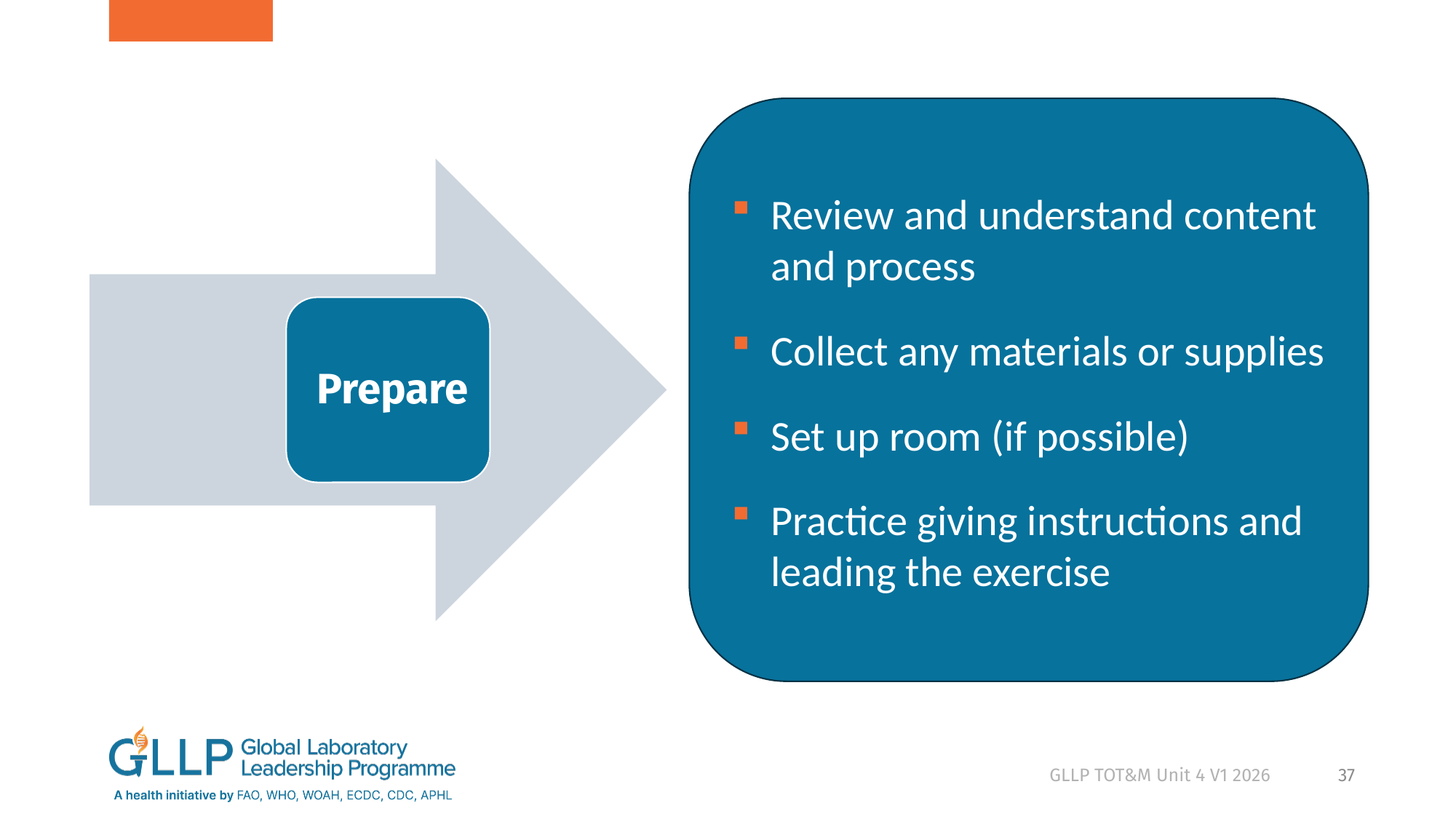

Review and understand content and process
Collect any materials or supplies
Set up room (if possible)
Practice giving instructions and leading the exercise
Prepare
GLLP TOT&M Unit 4 V1 2026
37
37